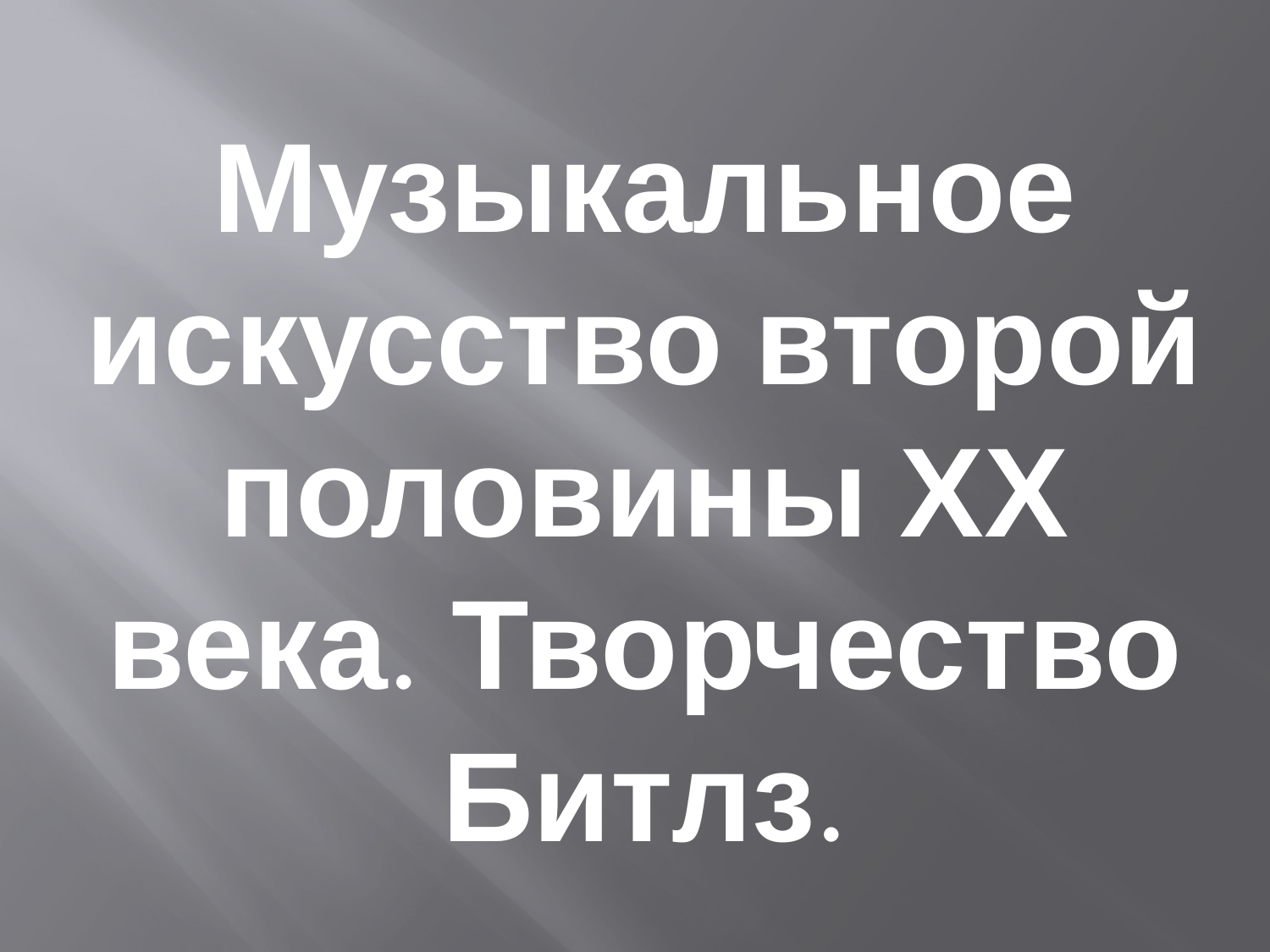

Музыкальное искусство второй половины ХХ века. Творчество Битлз.